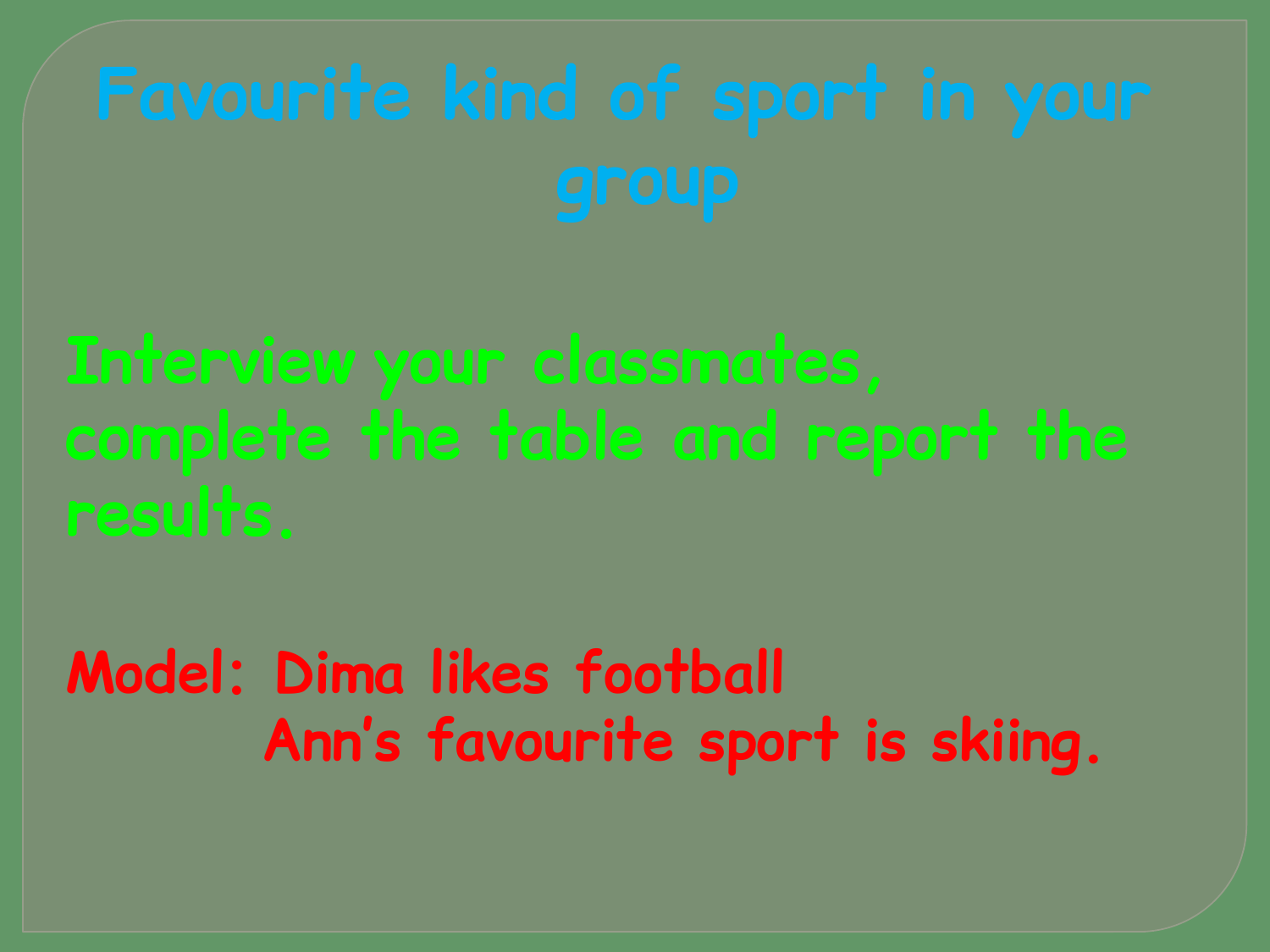

Favourite kind of sport in your group

Interview your classmates, complete the table and report the results.

Model: Dima likes football
        Ann’s favourite sport is skiing.